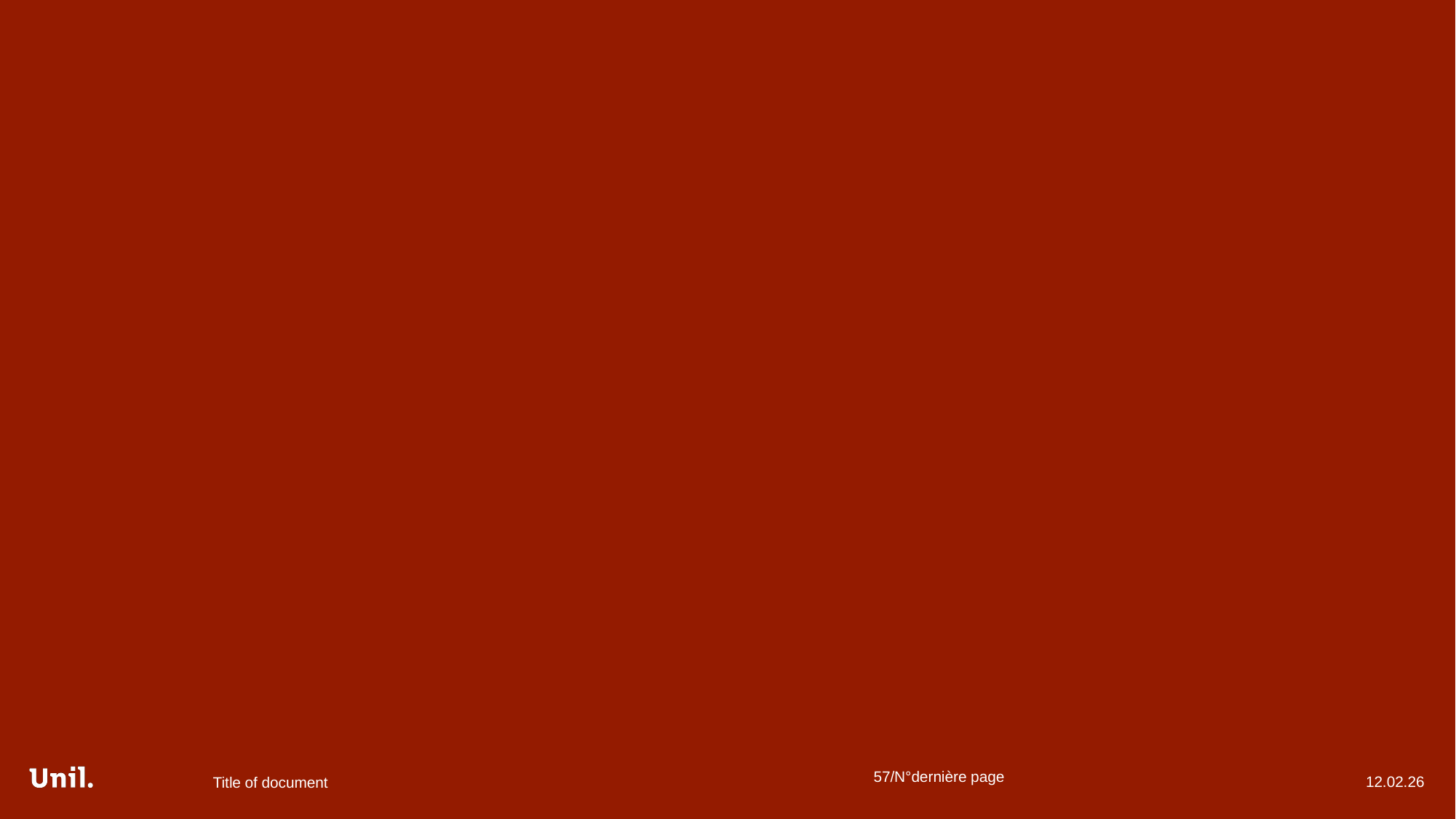

#

Title of document
12.02.26
57/N°dernière page